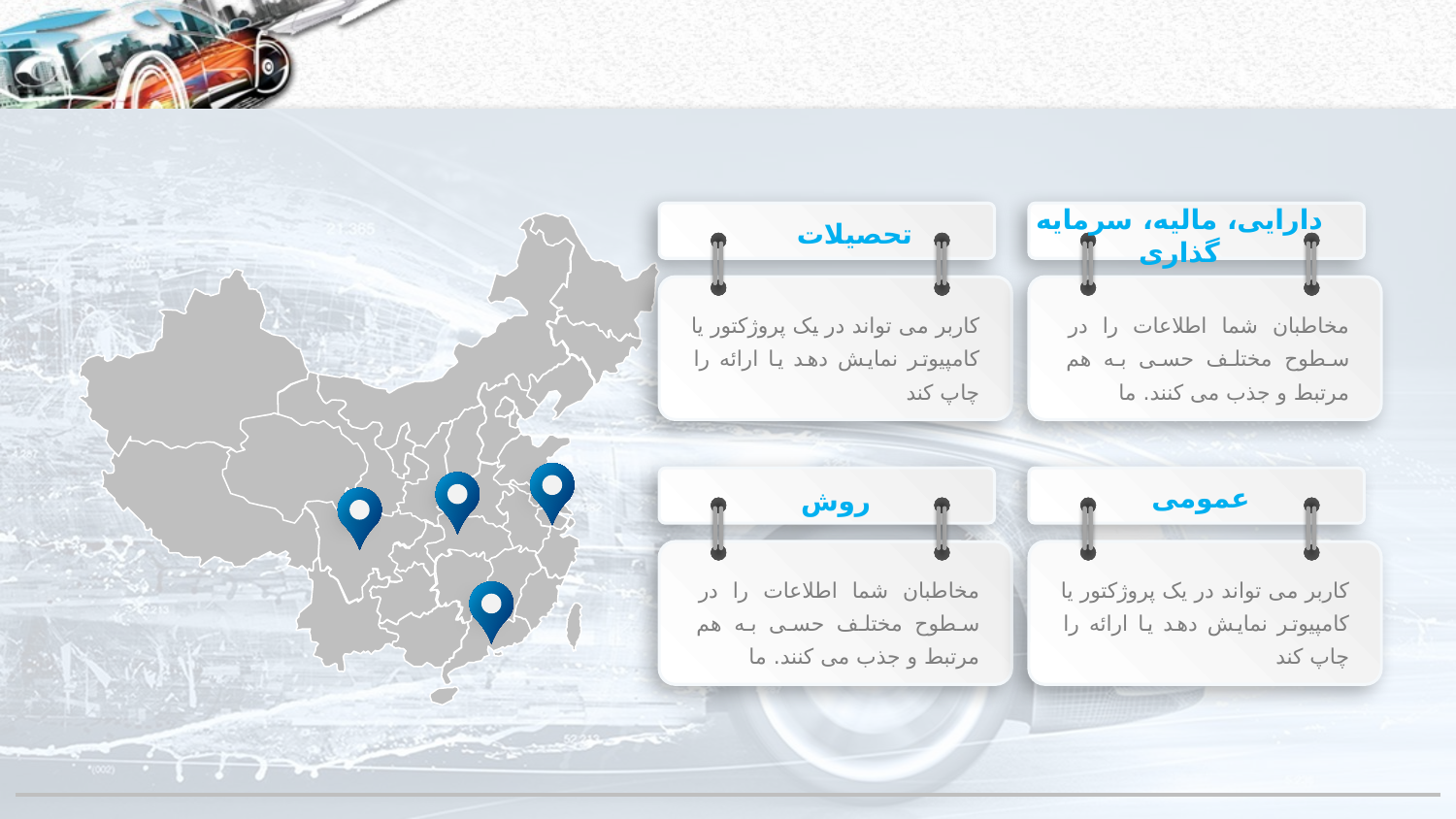

#

تحصیلات
دارایی، مالیه، سرمایه گذاری
کاربر می تواند در یک پروژکتور یا کامپیوتر نمایش دهد یا ارائه را چاپ کند
مخاطبان شما اطلاعات را در سطوح مختلف حسی به هم مرتبط و جذب می کنند. ما

عمومی
روش

مخاطبان شما اطلاعات را در سطوح مختلف حسی به هم مرتبط و جذب می کنند. ما
کاربر می تواند در یک پروژکتور یا کامپیوتر نمایش دهد یا ارائه را چاپ کند